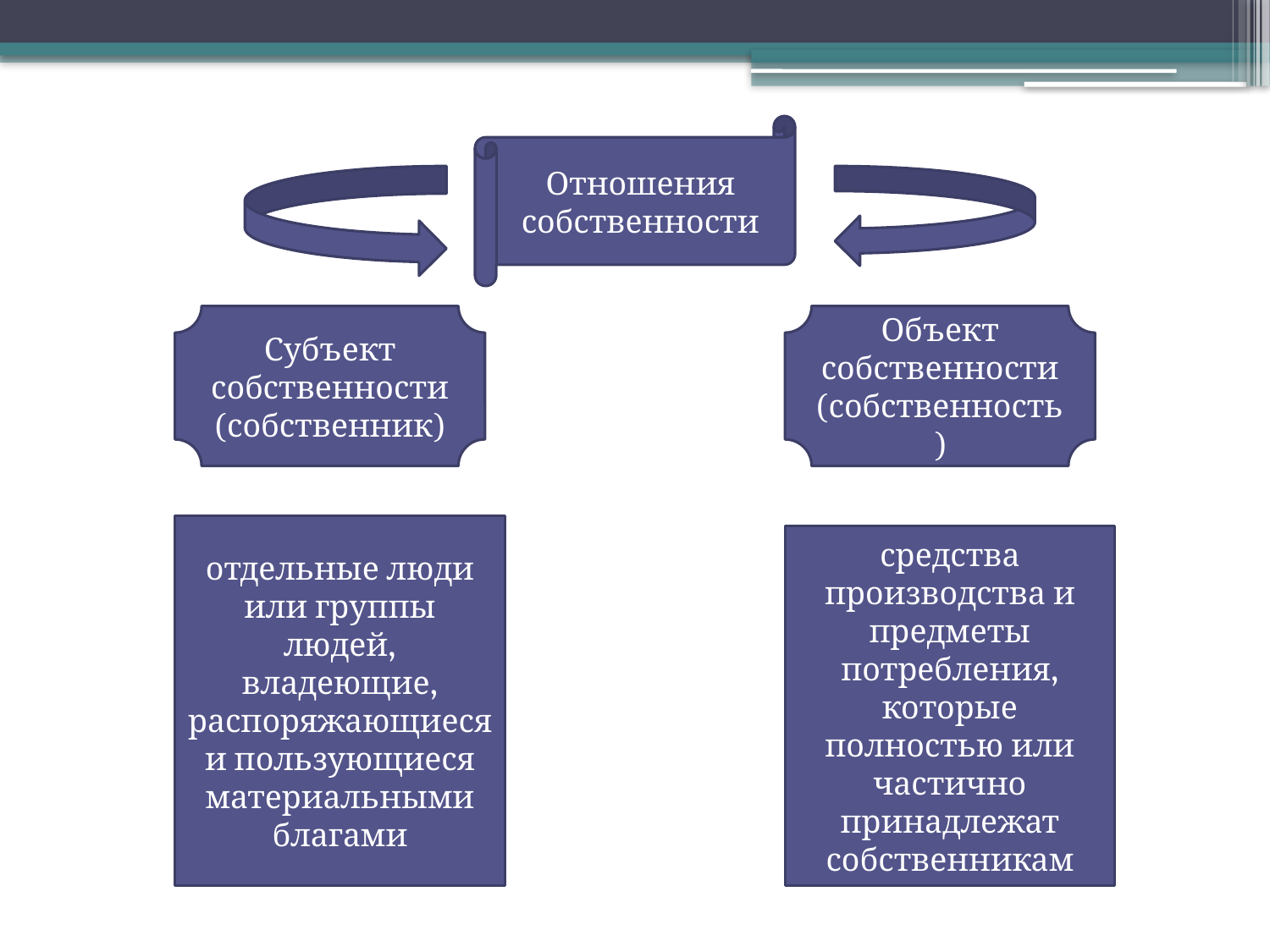

Отношения собственности

Субъект собственности (собственник)
Объект собственности (собственность)
отдельные люди или группы людей, владеющие, распоряжающиеся и пользующиеся материальными благами
средства производства и предметы потребления, которые полностью или частично принадлежат собственникам